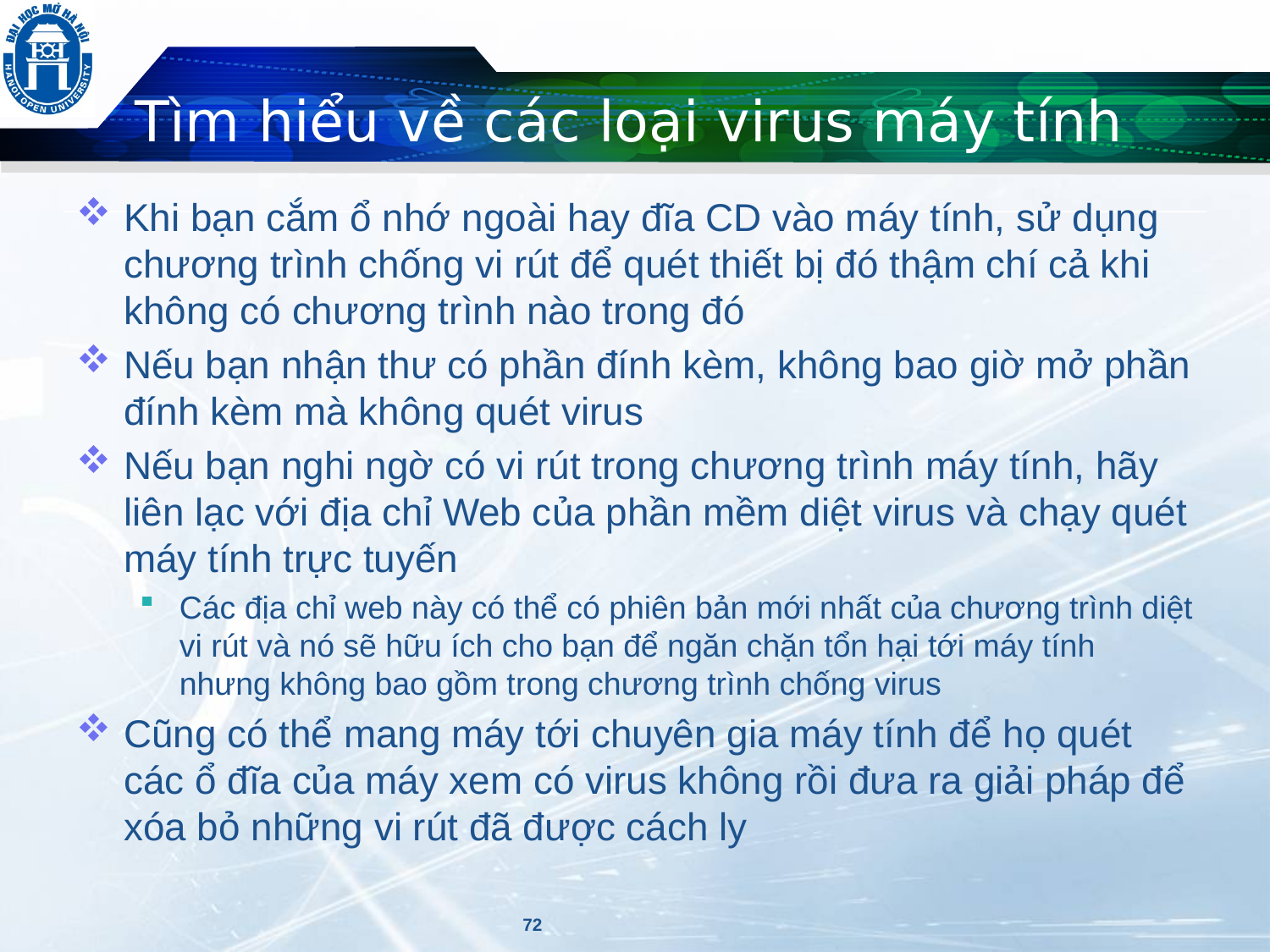

# Tìm hiểu về các loại virus máy tính
Khi bạn cắm ổ nhớ ngoài hay đĩa CD vào máy tính, sử dụng chương trình chống vi rút để quét thiết bị đó thậm chí cả khi không có chương trình nào trong đó
Nếu bạn nhận thư có phần đính kèm, không bao giờ mở phần đính kèm mà không quét virus
Nếu bạn nghi ngờ có vi rút trong chương trình máy tính, hãy liên lạc với địa chỉ Web của phần mềm diệt virus và chạy quét máy tính trực tuyến
Các địa chỉ web này có thể có phiên bản mới nhất của chương trình diệt vi rút và nó sẽ hữu ích cho bạn để ngăn chặn tổn hại tới máy tính nhưng không bao gồm trong chương trình chống virus
Cũng có thể mang máy tới chuyên gia máy tính để họ quét các ổ đĩa của máy xem có virus không rồi đưa ra giải pháp để xóa bỏ những vi rút đã được cách ly
72